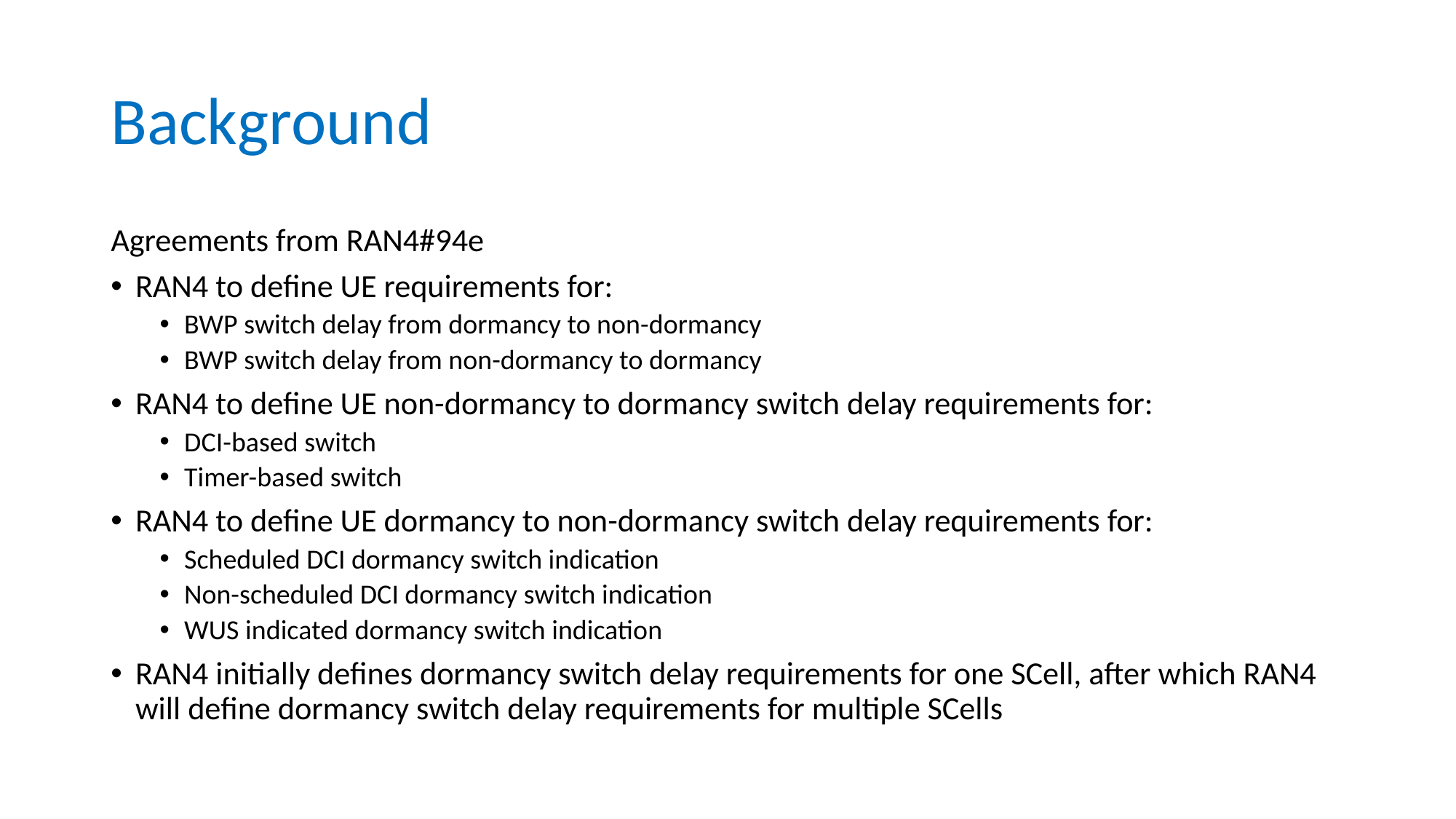

# Background
Agreements from RAN4#94e
RAN4 to define UE requirements for:
BWP switch delay from dormancy to non-dormancy
BWP switch delay from non-dormancy to dormancy
RAN4 to define UE non-dormancy to dormancy switch delay requirements for:
DCI-based switch
Timer-based switch
RAN4 to define UE dormancy to non-dormancy switch delay requirements for:
Scheduled DCI dormancy switch indication
Non-scheduled DCI dormancy switch indication
WUS indicated dormancy switch indication
RAN4 initially defines dormancy switch delay requirements for one SCell, after which RAN4 will define dormancy switch delay requirements for multiple SCells